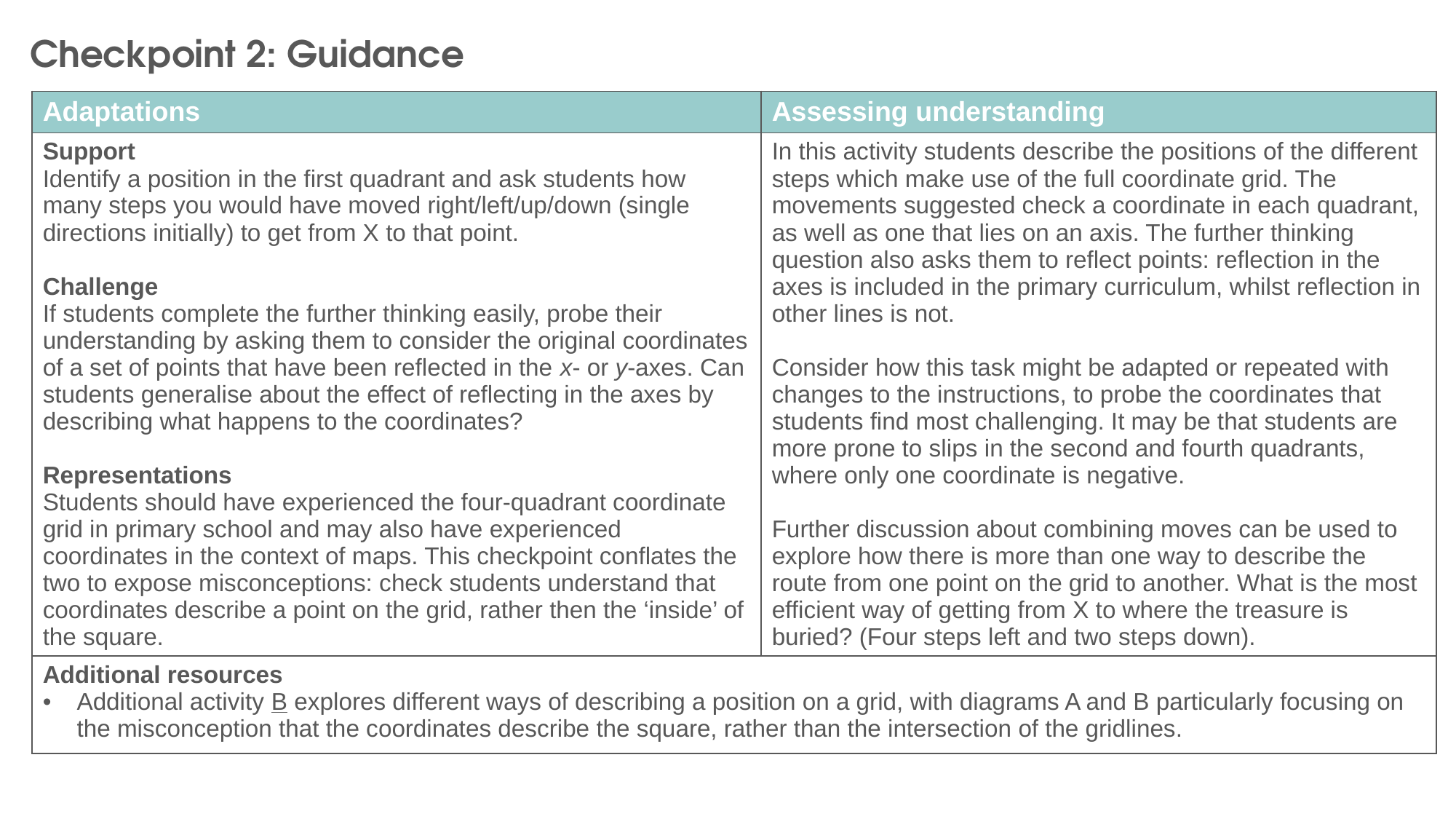

Checkpoint 2: Guidance
| Adaptations | Assessing understanding |
| --- | --- |
| Support Identify a position in the first quadrant and ask students how many steps you would have moved right/left/up/down (single directions initially) to get from X to that point. Challenge If students complete the further thinking easily, probe their understanding by asking them to consider the original coordinates of a set of points that have been reflected in the x- or y-axes. Can students generalise about the effect of reflecting in the axes by describing what happens to the coordinates? Representations Students should have experienced the four-quadrant coordinate grid in primary school and may also have experienced coordinates in the context of maps. This checkpoint conflates the two to expose misconceptions: check students understand that coordinates describe a point on the grid, rather then the ‘inside’ of the square. | In this activity students describe the positions of the different steps which make use of the full coordinate grid. The movements suggested check a coordinate in each quadrant, as well as one that lies on an axis. The further thinking question also asks them to reflect points: reflection in the axes is included in the primary curriculum, whilst reflection in other lines is not. Consider how this task might be adapted or repeated with changes to the instructions, to probe the coordinates that students find most challenging. It may be that students are more prone to slips in the second and fourth quadrants, where only one coordinate is negative. Further discussion about combining moves can be used to explore how there is more than one way to describe the route from one point on the grid to another. What is the most efficient way of getting from X to where the treasure is buried? (Four steps left and two steps down). |
| Additional resources Additional activity B explores different ways of describing a position on a grid, with diagrams A and B particularly focusing on the misconception that the coordinates describe the square, rather than the intersection of the gridlines. |  |